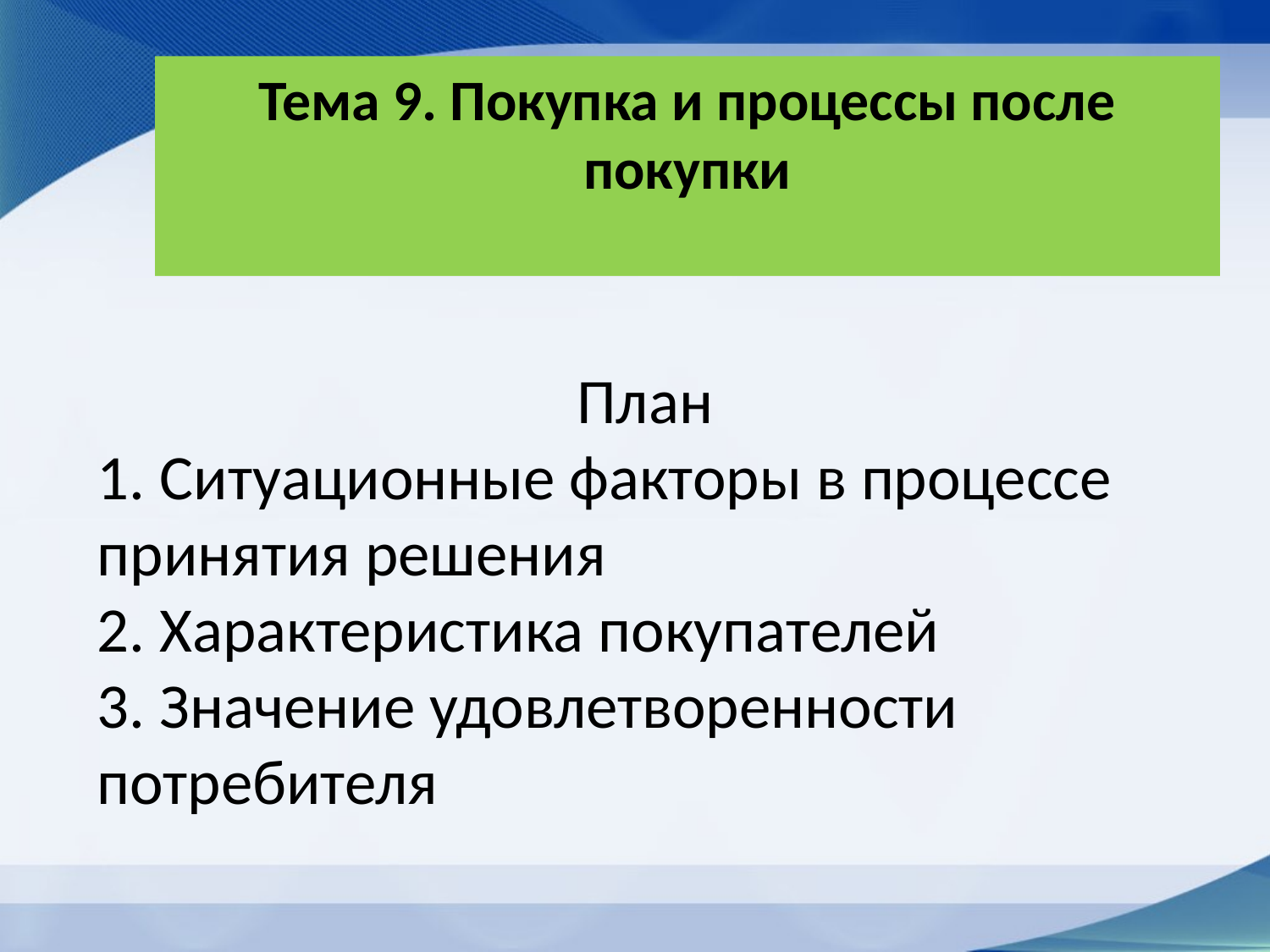

# Тема 9. Покупка и процессы после покупки
План
1. Ситуационные факторы в процессе принятия решения
2. Характеристика покупателей
3. Значение удовлетворенности потребителя